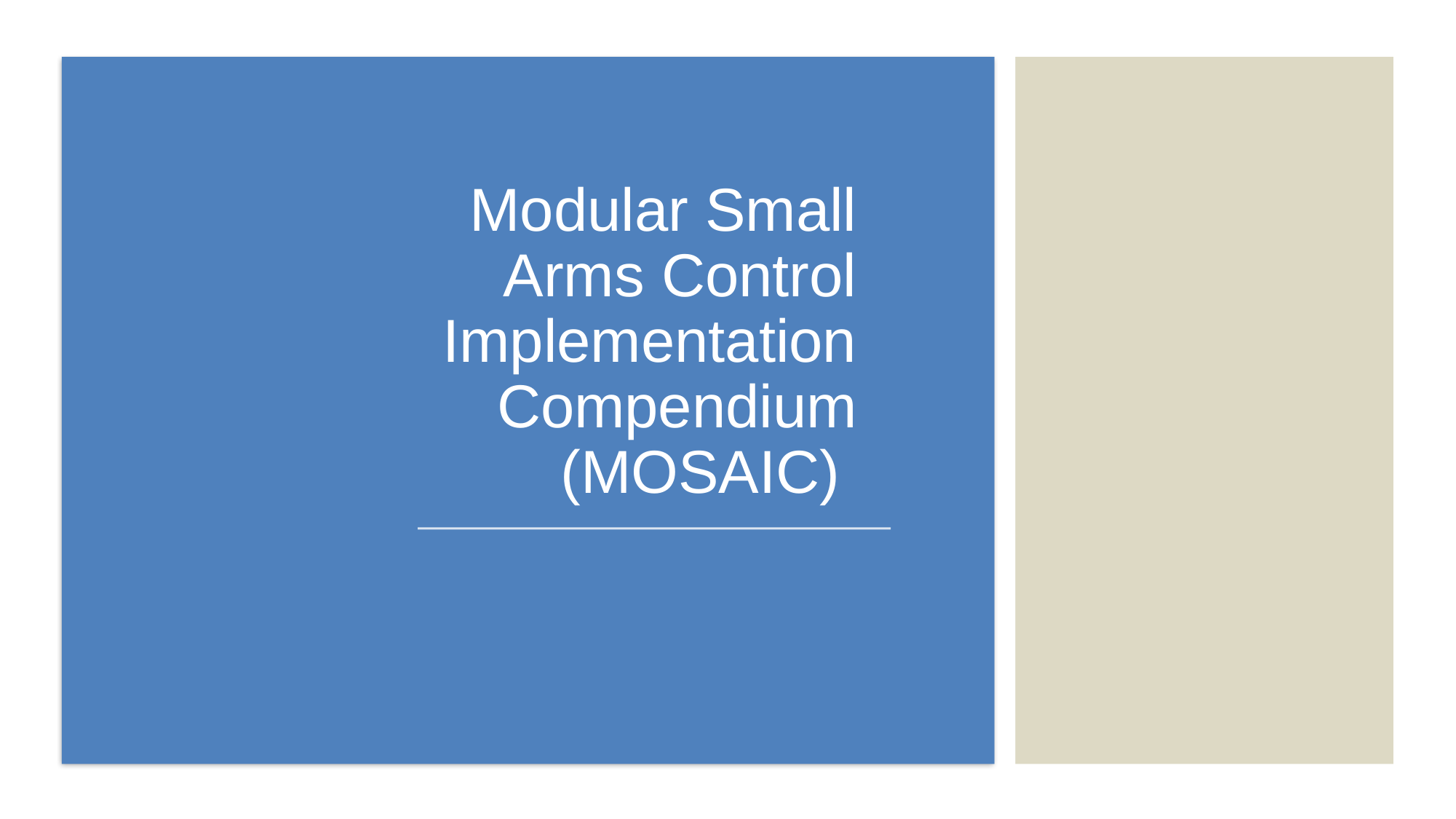

Modular Small Arms Control Implementation Compendium (MOSAIC)